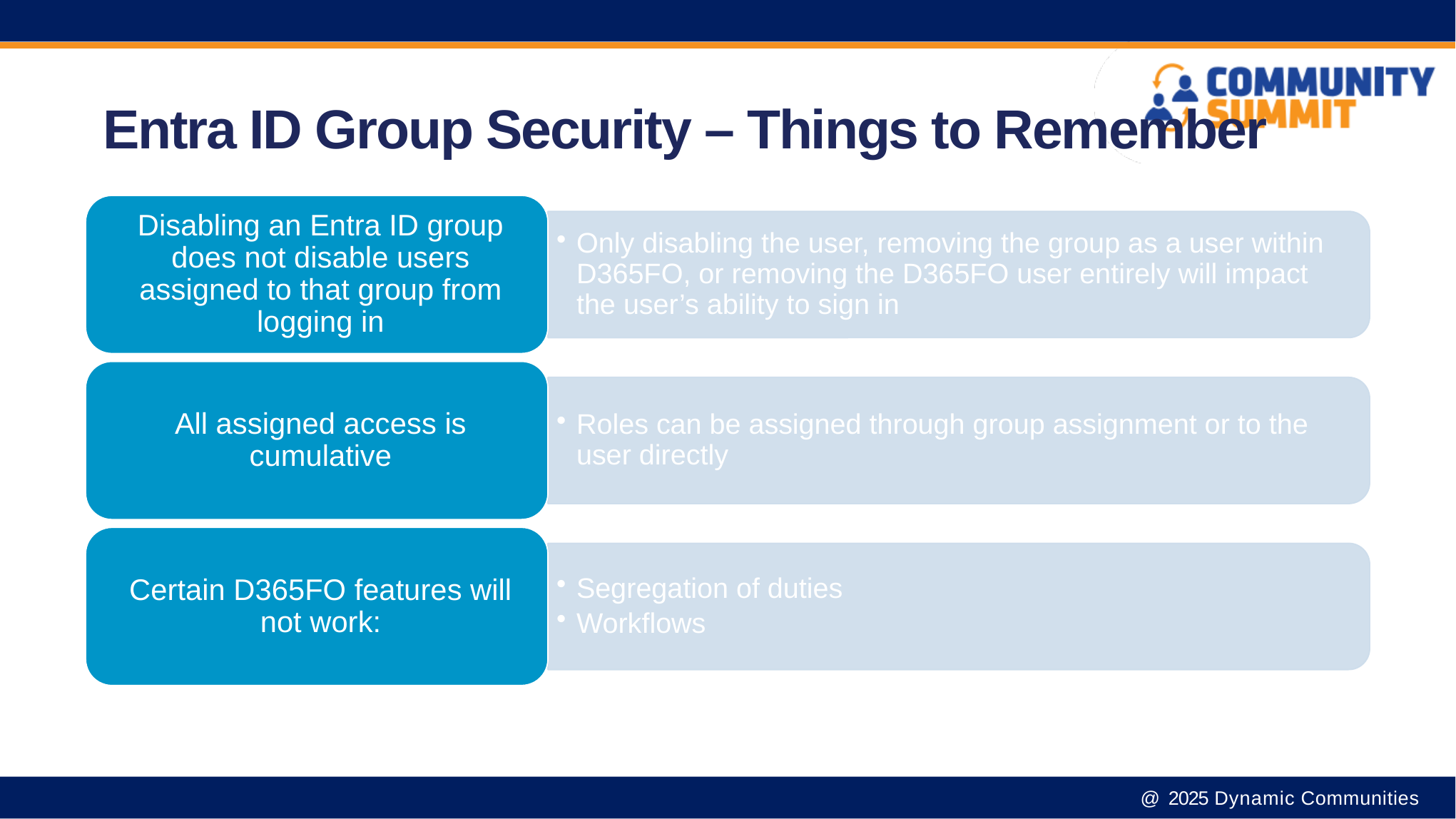

# Entra ID Group Security – Things to Remember
Only disabling the user, removing the group as a user within D365FO, or removing the D365FO user entirely will impact the user’s ability to sign in
Disabling an Entra ID group does not disable users assigned to that group from logging in
Roles can be assigned through group assignment or to the user directly
All assigned access is cumulative
Segregation of duties
Workflows
Certain D365FO features will not work: